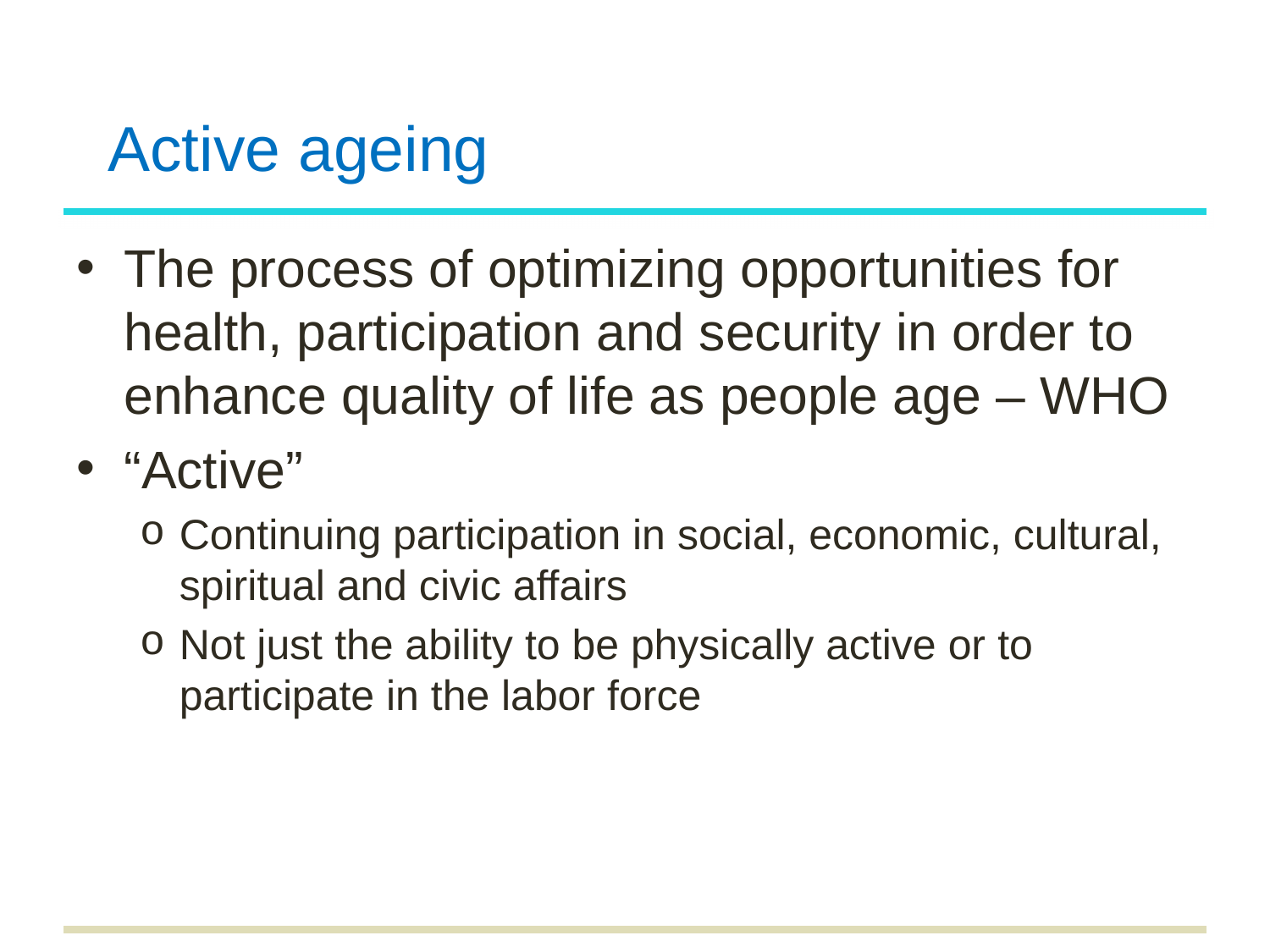

# Active ageing
The process of optimizing opportunities for health, participation and security in order to enhance quality of life as people age – WHO
“Active”
Continuing participation in social, economic, cultural, spiritual and civic affairs
Not just the ability to be physically active or to participate in the labor force